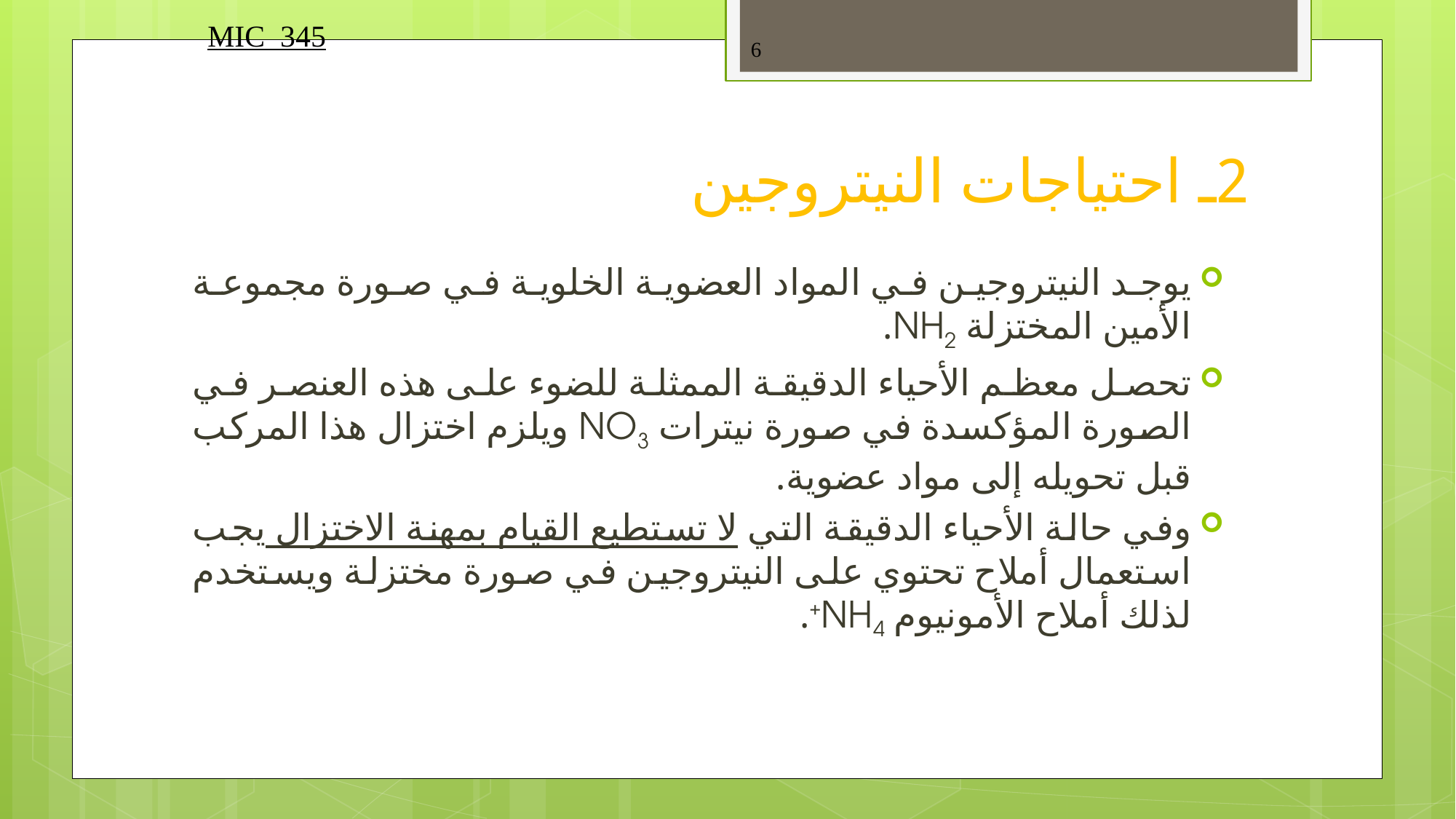

MIC  345
6
2ـ احتياجات النيتروجين

يوجد النيتروجين في المواد العضوية الخلوية في صورة مجموعة الأمين المختزلة NH2.
تحصل معظم الأحياء الدقيقة الممثلة للضوء على هذه العنصر في الصورة المؤكسدة في صورة نيترات NO3 ويلزم اختزال هذا المركب قبل تحويله إلى مواد عضوية.
وفي حالة الأحياء الدقيقة التي لا تستطيع القيام بمهنة الاختزال يجب استعمال أملاح تحتوي على النيتروجين في صورة مختزلة ويستخدم لذلك أملاح الأمونيوم NH4+.